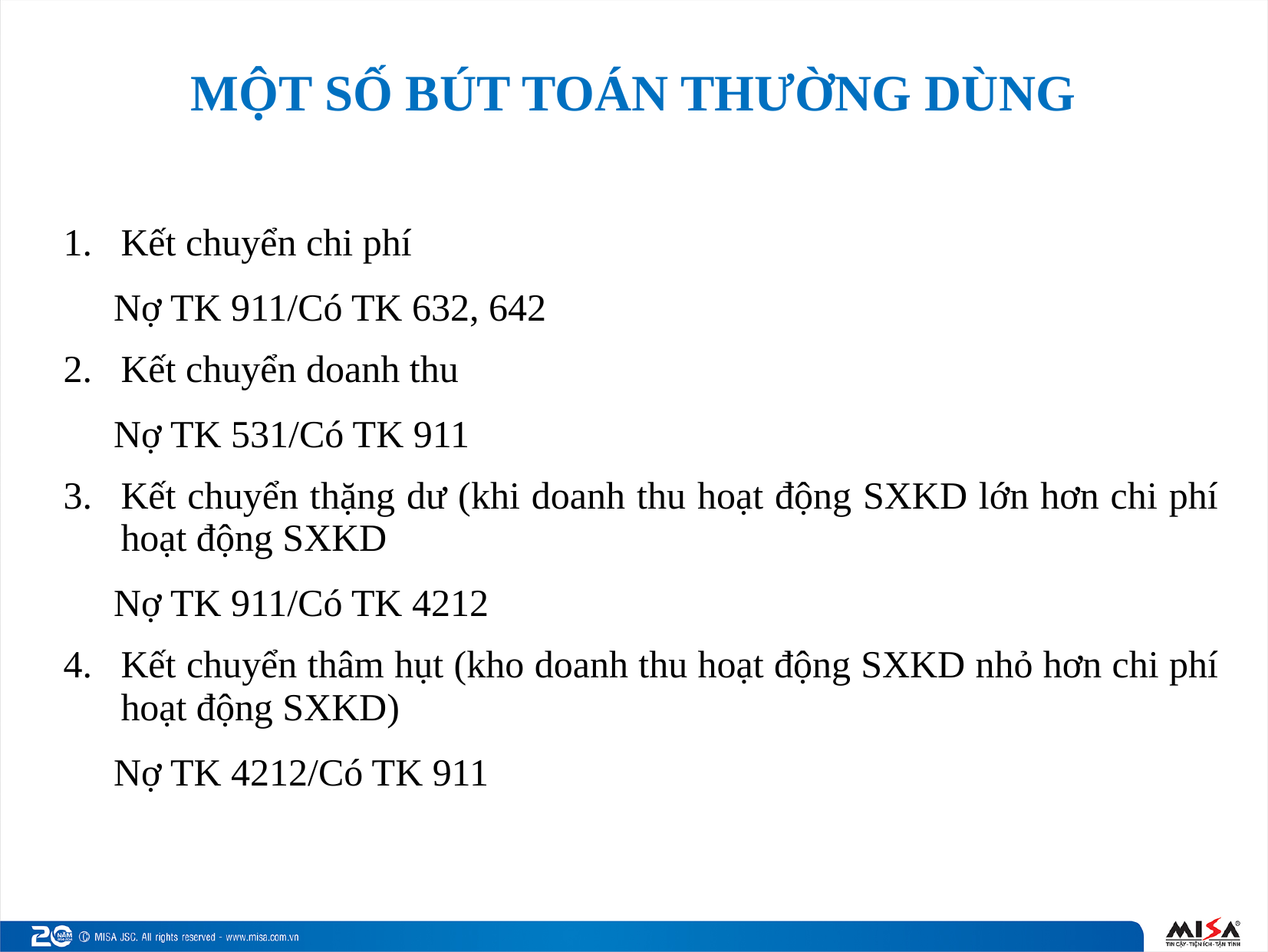

# MỘT SỐ BÚT TOÁN THƯỜNG DÙNG

Kết chuyển chi phí
Nợ TK 911/Có TK 632, 642
Kết chuyển doanh thu
Nợ TK 531/Có TK 911
Kết chuyển thặng dư (khi doanh thu hoạt động SXKD lớn hơn chi phí hoạt động SXKD
Nợ TK 911/Có TK 4212
Kết chuyển thâm hụt (kho doanh thu hoạt động SXKD nhỏ hơn chi phí hoạt động SXKD)
Nợ TK 4212/Có TK 911